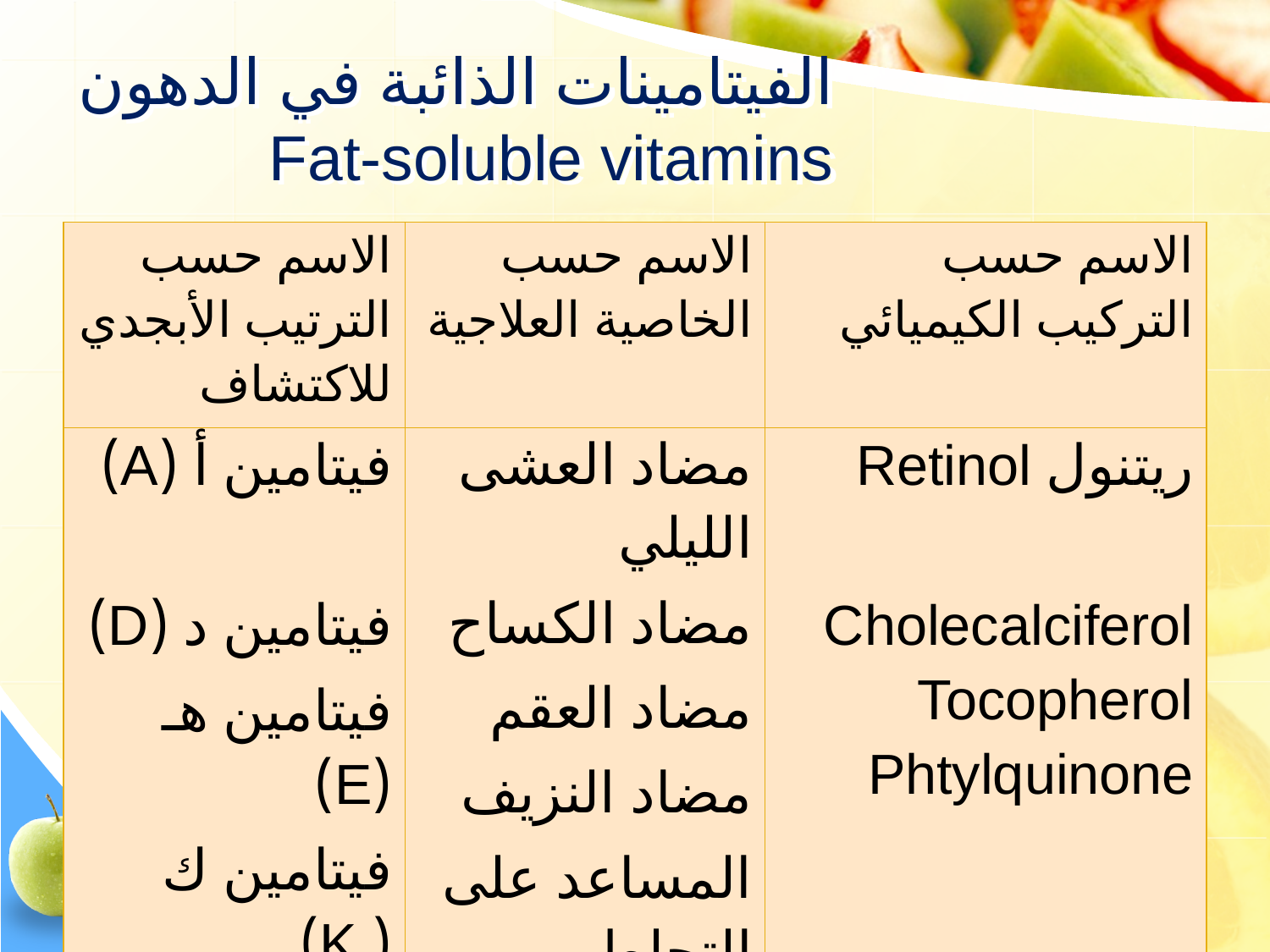

# الفيتامينات الذائبة في الدهون Fat-soluble vitamins
| الاسم حسب الترتيب الأبجدي للاكتشاف | الاسم حسب الخاصية العلاجية | الاسم حسب التركيب الكيميائي |
| --- | --- | --- |
| فيتامين أ (A) فيتامين د (D) فيتامين هـ (E) فيتامين ك ( K) | مضاد العشى الليلي مضاد الكساح مضاد العقم مضاد النزيف المساعد على التجلط | ريتنول Retinol Cholecalciferol Tocopherol Phtylquinone |